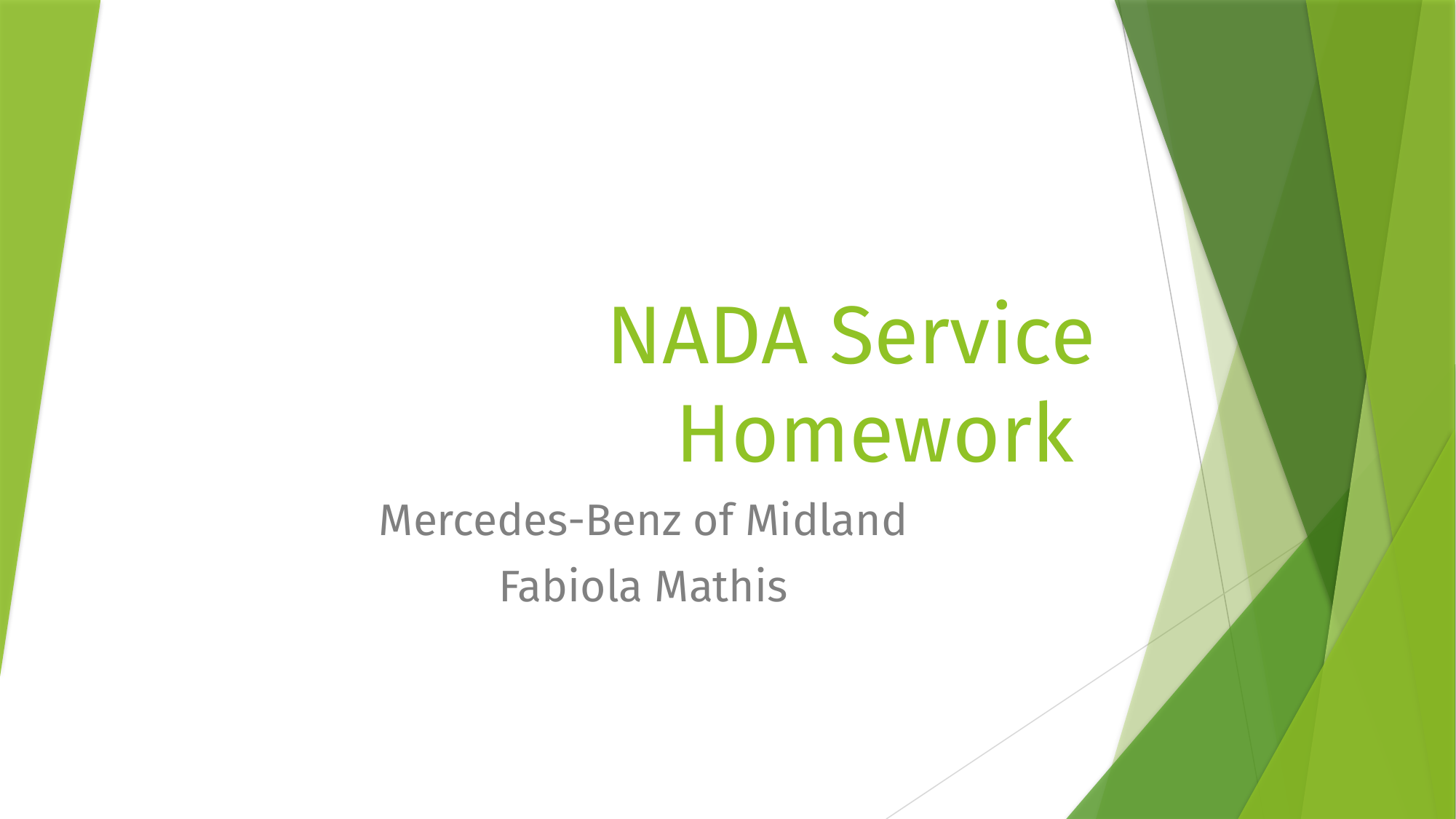

# NADA Service Homework
Mercedes-Benz of Midland
Fabiola Mathis